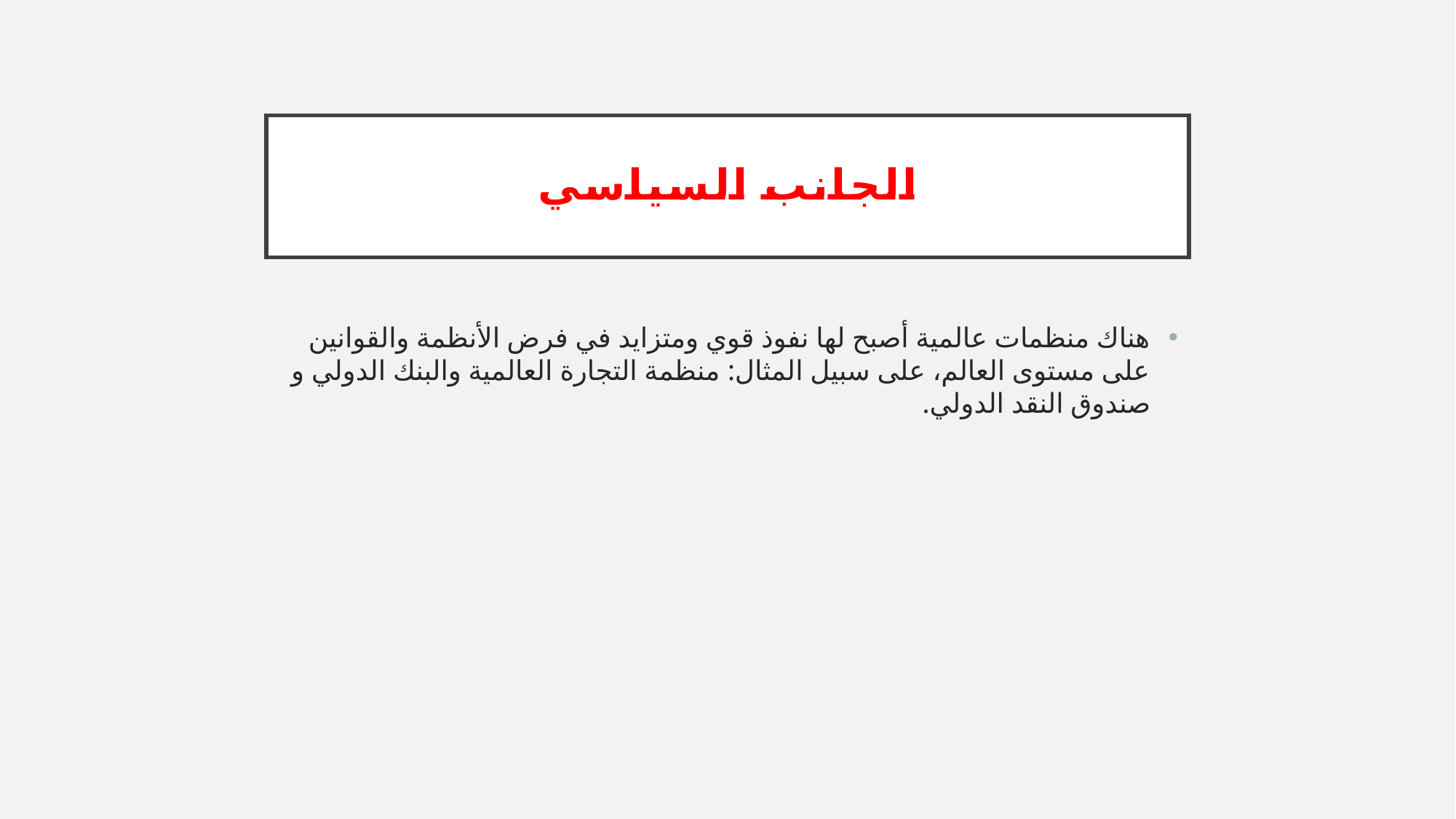

# الجانب السياسي
هناك منظمات عالمية أصبح لها نفوذ قوي ومتزايد في فرض الأنظمة والقوانين على مستوى العالم، على سبيل المثال: منظمة التجارة العالمية والبنك الدولي و صندوق النقد الدولي.